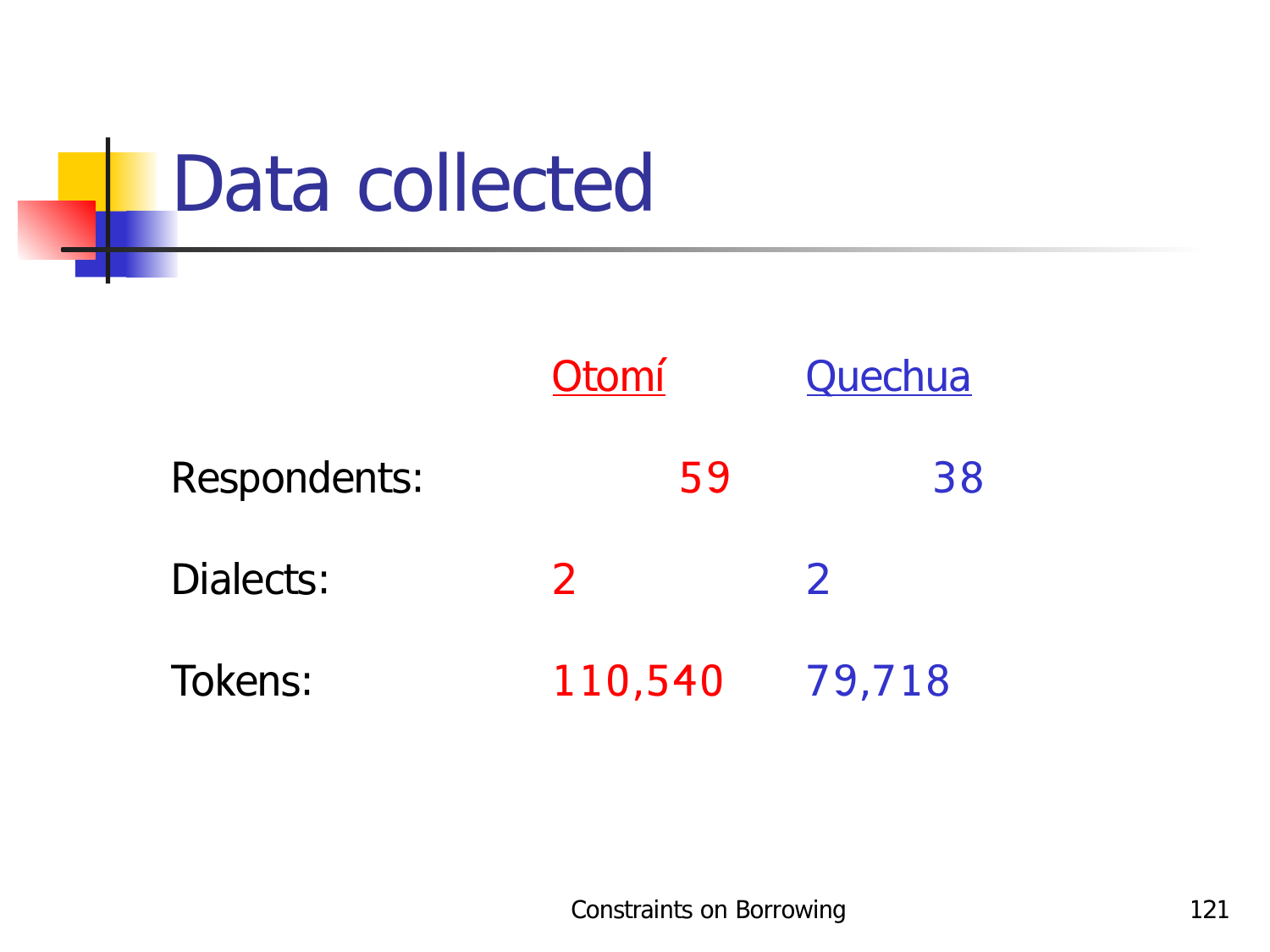

# Data collected
			Otomí		Quechua

Respondents:		59		38

Dialects:		2		2

Tokens:		110,540	79,718
Constraints on Borrowing
121